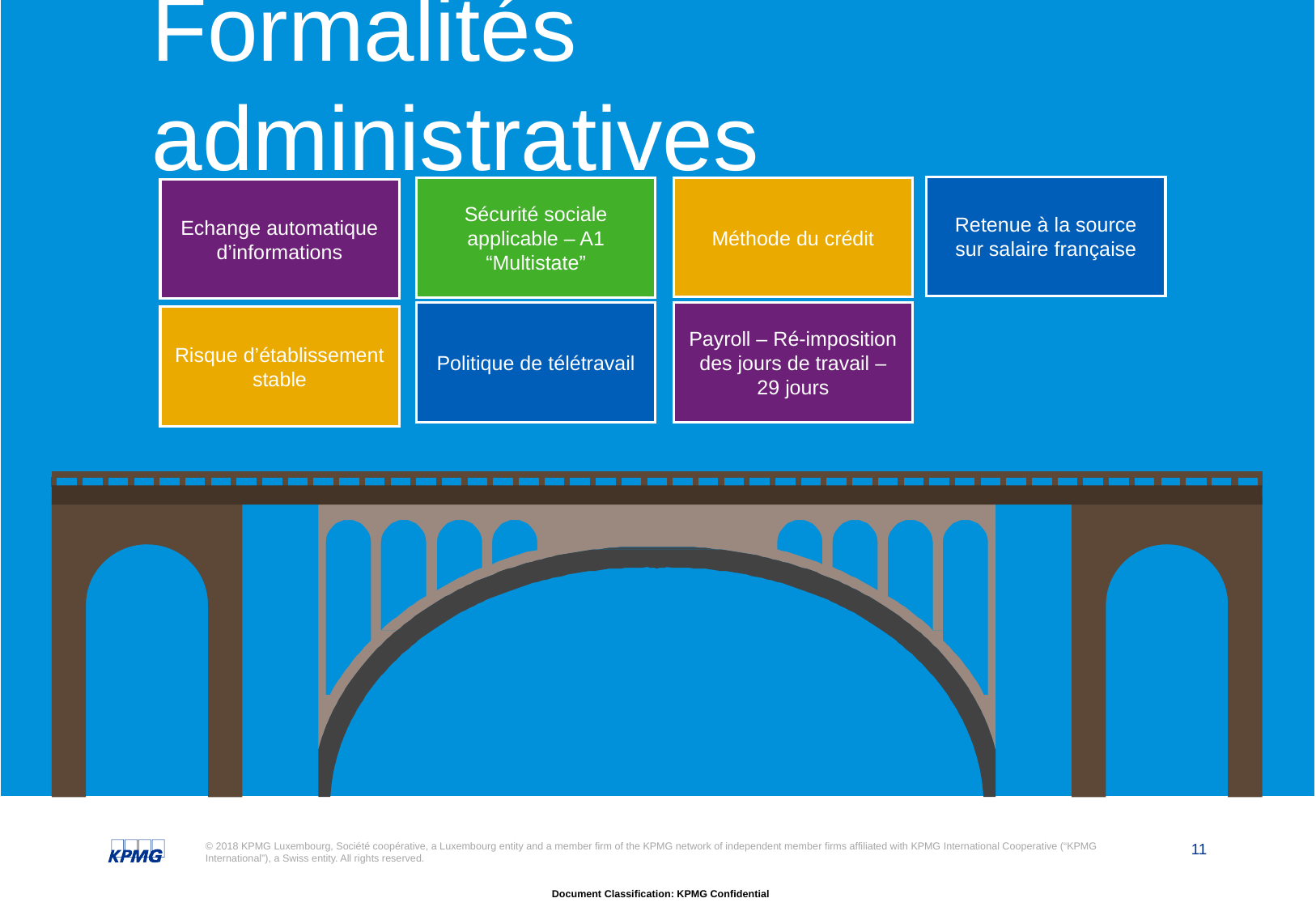

# Formalités administratives
Retenue à la source sur salaire française
Méthode du crédit
Sécurité sociale applicable – A1 “Multistate”
Echange automatique d’informations
Politique de télétravail
Payroll – Ré-imposition des jours de travail – 29 jours
Risque d’établissement stable